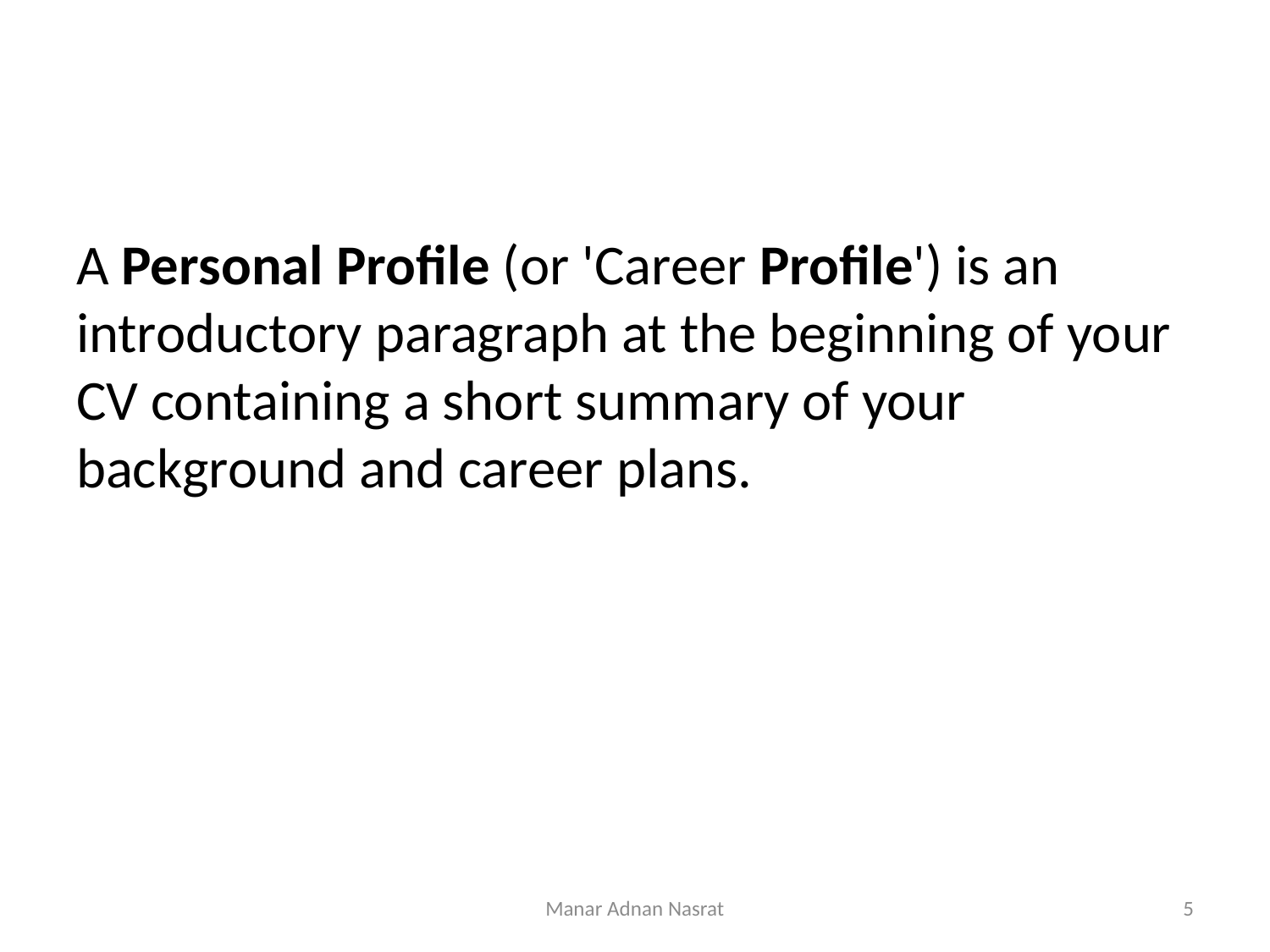

#
A Personal Profile (or 'Career Profile') is an introductory paragraph at the beginning of your CV containing a short summary of your background and career plans.
Manar Adnan Nasrat
5